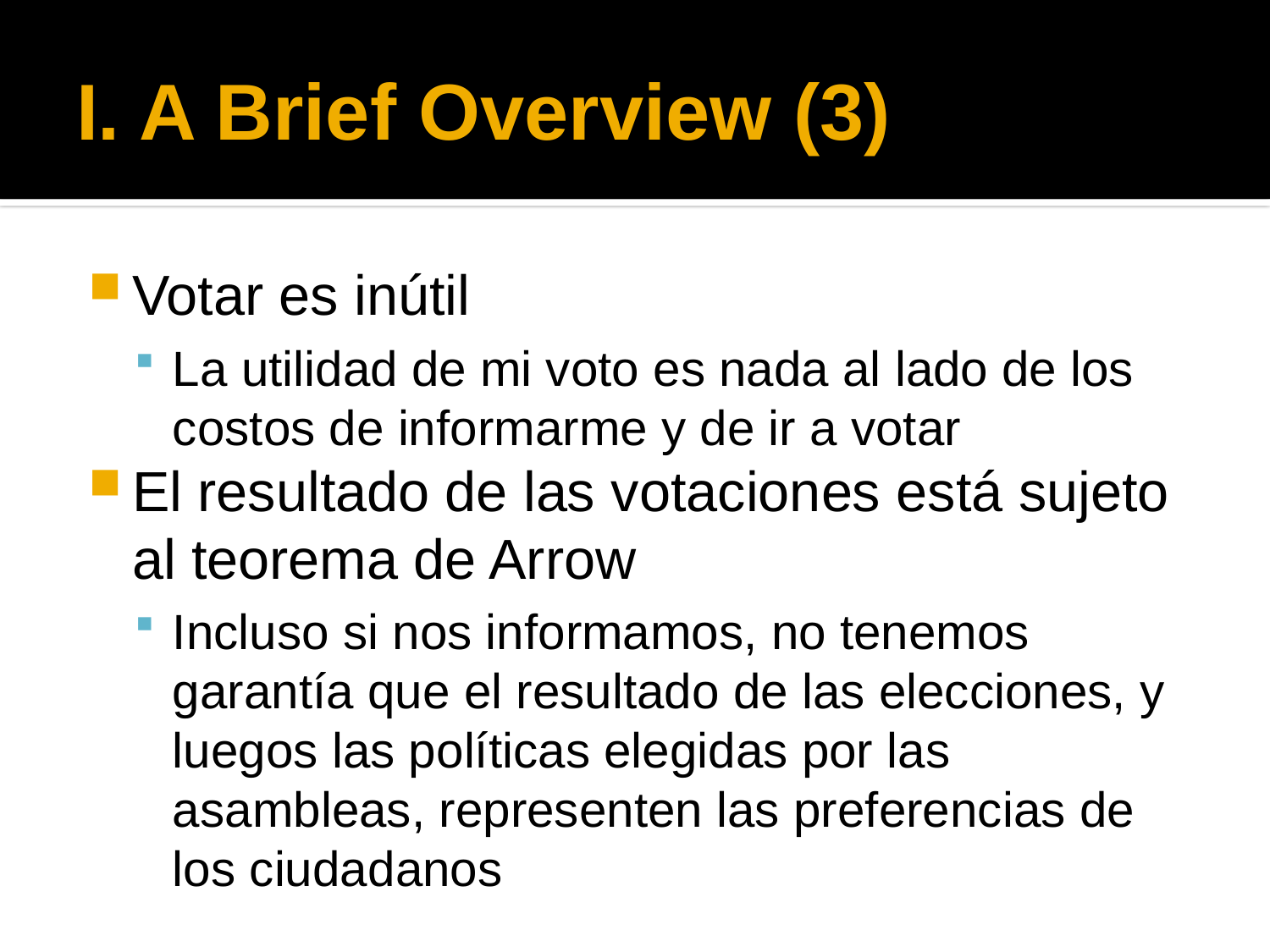

# I. A Brief Overview (3)
Votar es inútil
La utilidad de mi voto es nada al lado de los costos de informarme y de ir a votar
El resultado de las votaciones está sujeto al teorema de Arrow
Incluso si nos informamos, no tenemos garantía que el resultado de las elecciones, y luegos las políticas elegidas por las asambleas, representen las preferencias de los ciudadanos